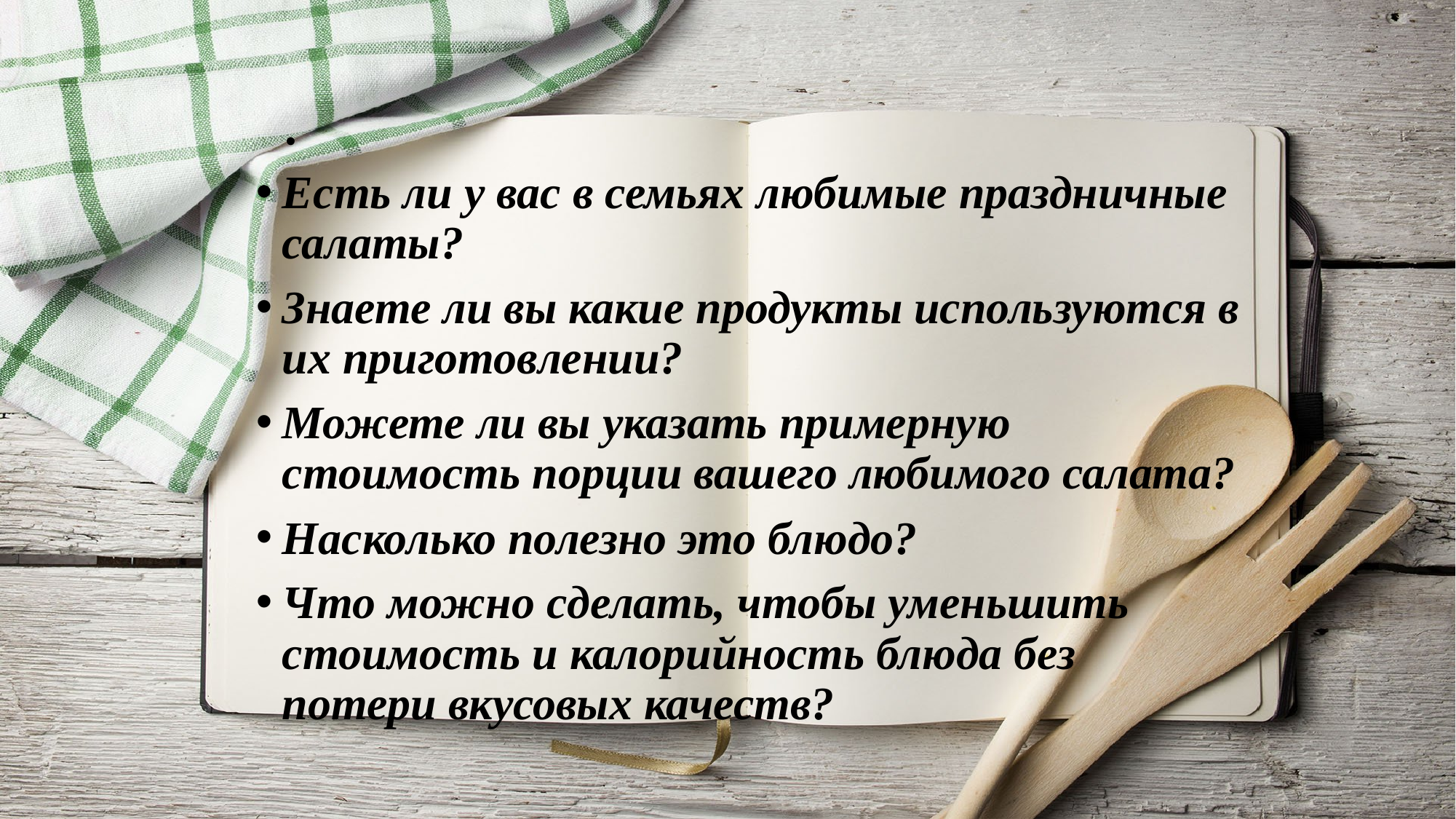

# .
Есть ли у вас в семьях любимые праздничные салаты?
Знаете ли вы какие продукты используются в их приготовлении?
Можете ли вы указать примерную стоимость порции вашего любимого салата?
Насколько полезно это блюдо?
Что можно сделать, чтобы уменьшить стоимость и калорийность блюда без потери вкусовых качеств?